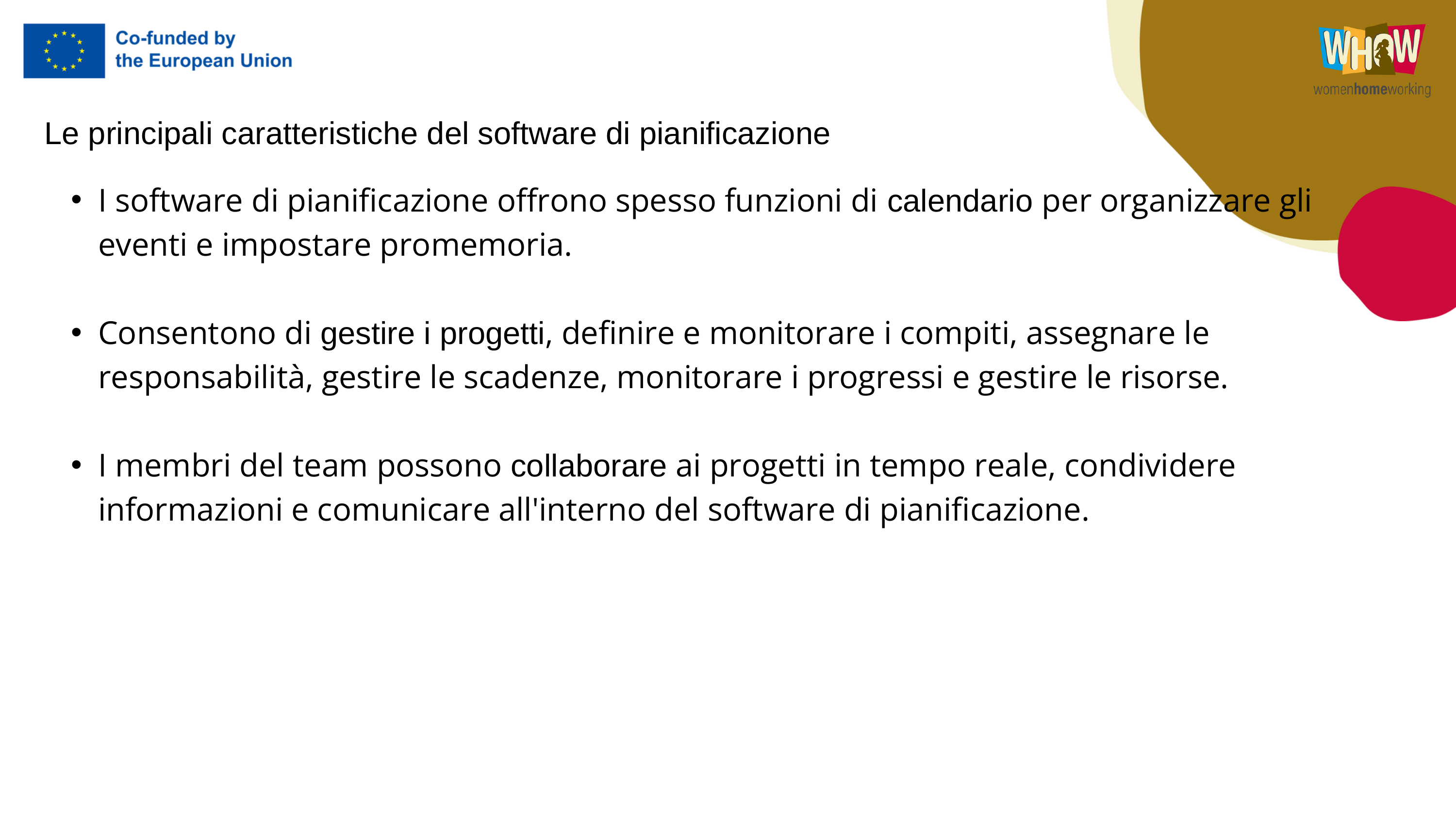

Le principali caratteristiche del software di pianificazione
I software di pianificazione offrono spesso funzioni di calendario per organizzare gli eventi e impostare promemoria.

Consentono di gestire i progetti, definire e monitorare i compiti, assegnare le responsabilità, gestire le scadenze, monitorare i progressi e gestire le risorse.

I membri del team possono collaborare ai progetti in tempo reale, condividere informazioni e comunicare all'interno del software di pianificazione.